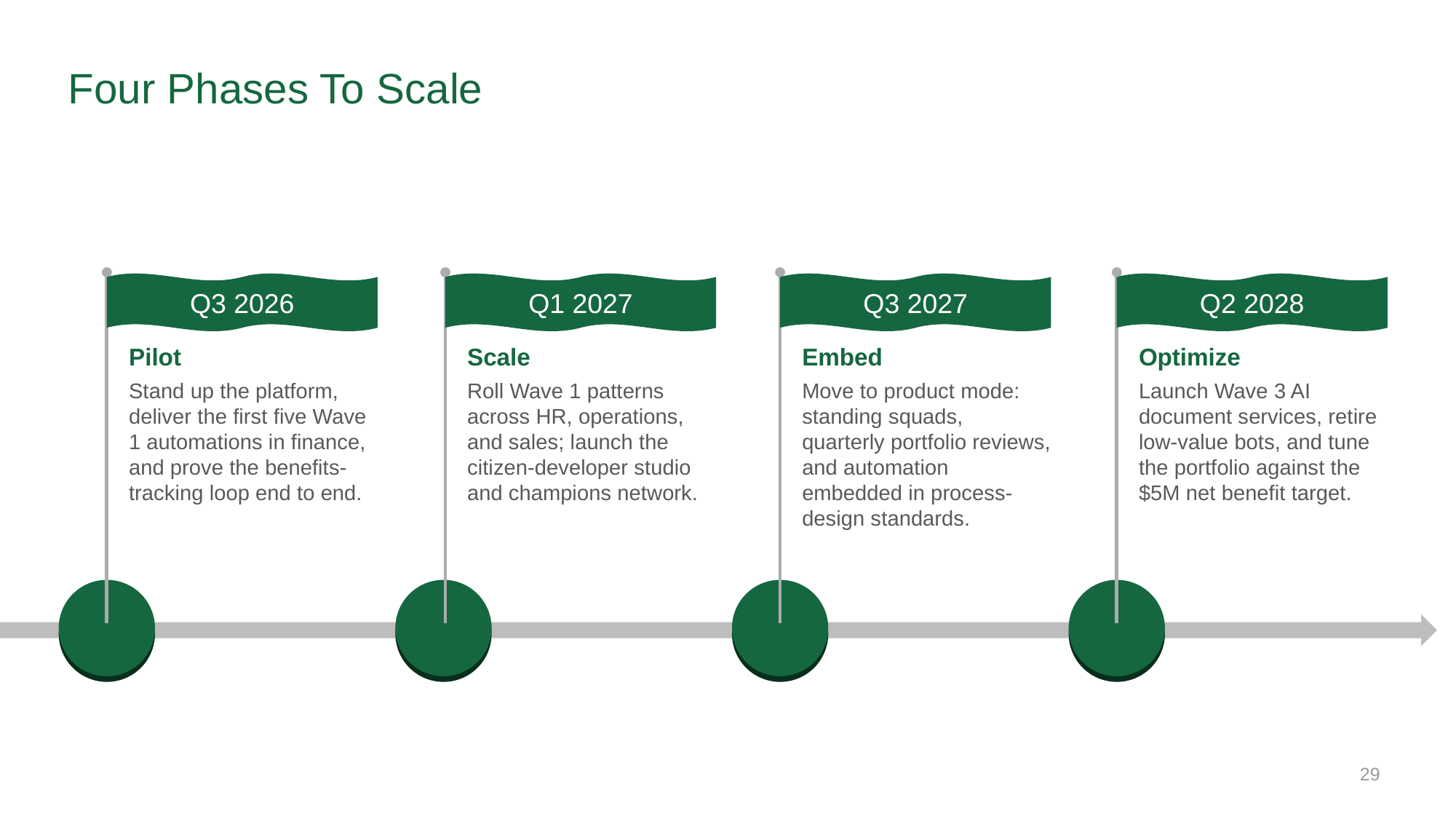

# Four Phases To Scale
Q3 2026
Q1 2027
Q3 2027
Q2 2028
Pilot
Scale
Embed
Optimize
Stand up the platform, deliver the first five Wave 1 automations in finance, and prove the benefits-tracking loop end to end.
Roll Wave 1 patterns across HR, operations, and sales; launch the citizen-developer studio and champions network.
Move to product mode: standing squads, quarterly portfolio reviews, and automation embedded in process-design standards.
Launch Wave 3 AI document services, retire low-value bots, and tune the portfolio against the $5M net benefit target.

29